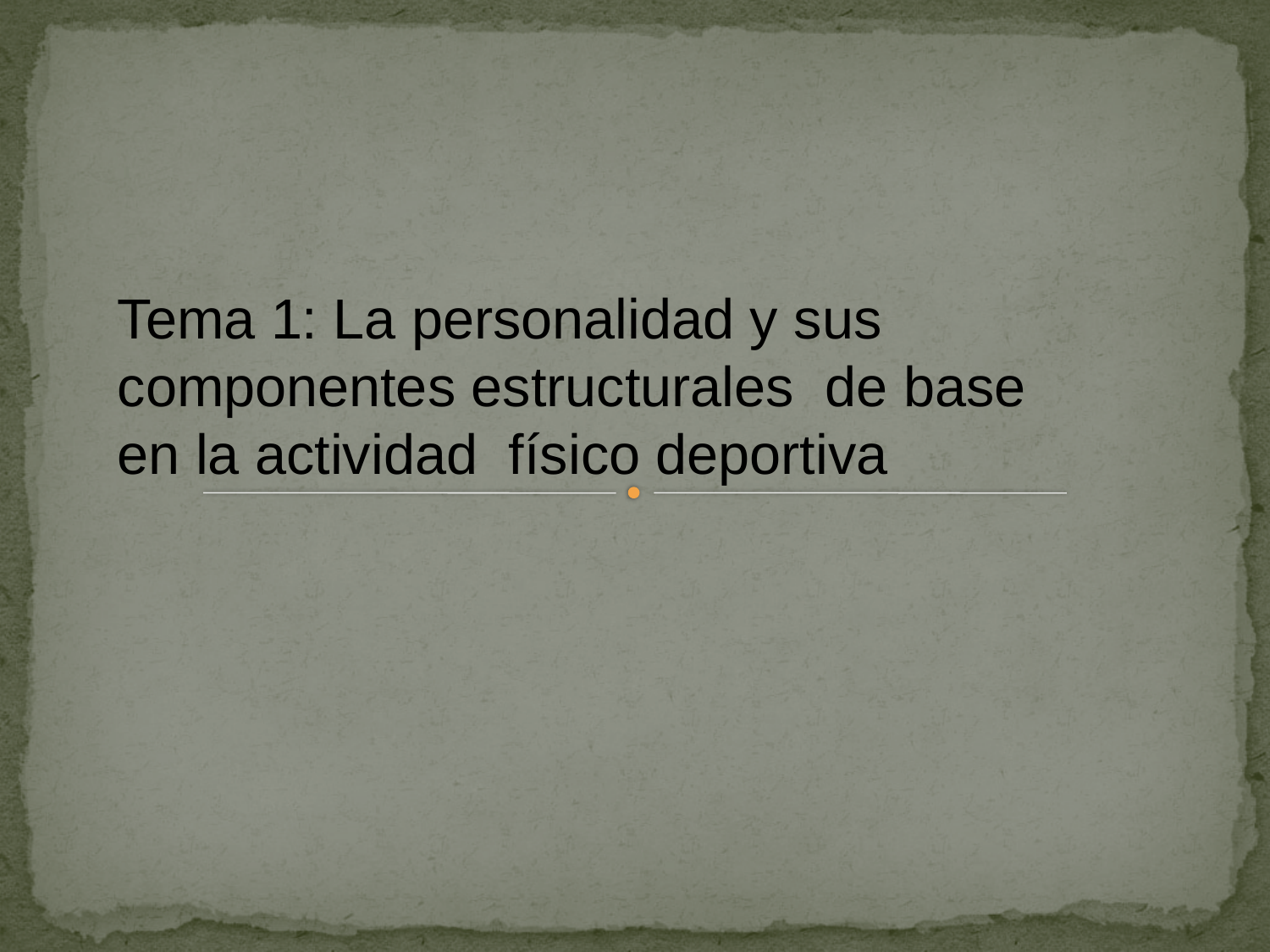

Tema 1: La personalidad y sus componentes estructurales  de base  en la actividad  físico deportiva